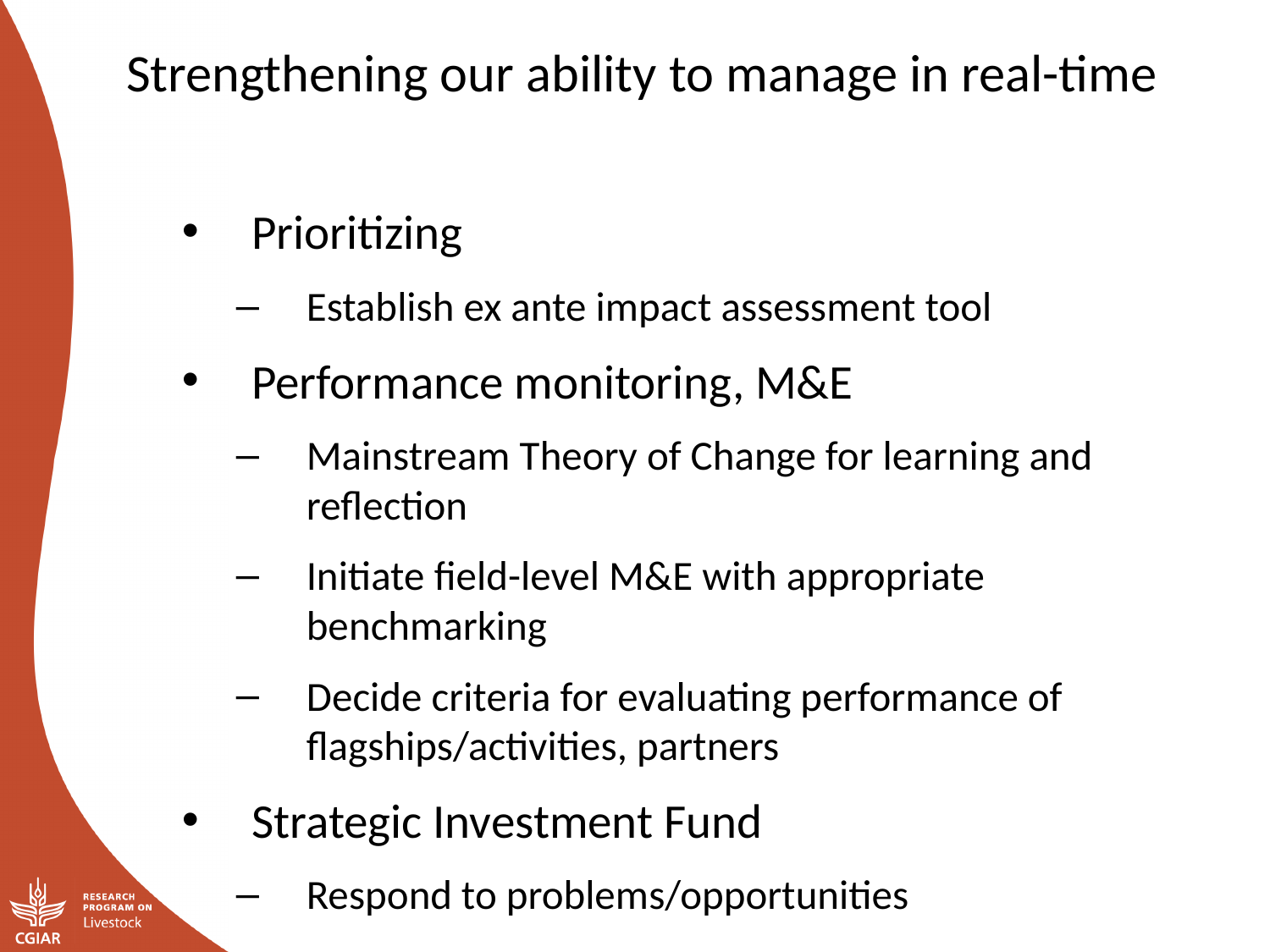

Strengthening our ability to manage in real-time
Prioritizing
Establish ex ante impact assessment tool
Performance monitoring, M&E
Mainstream Theory of Change for learning and reflection
Initiate field-level M&E with appropriate benchmarking
Decide criteria for evaluating performance of flagships/activities, partners
Strategic Investment Fund
Respond to problems/opportunities